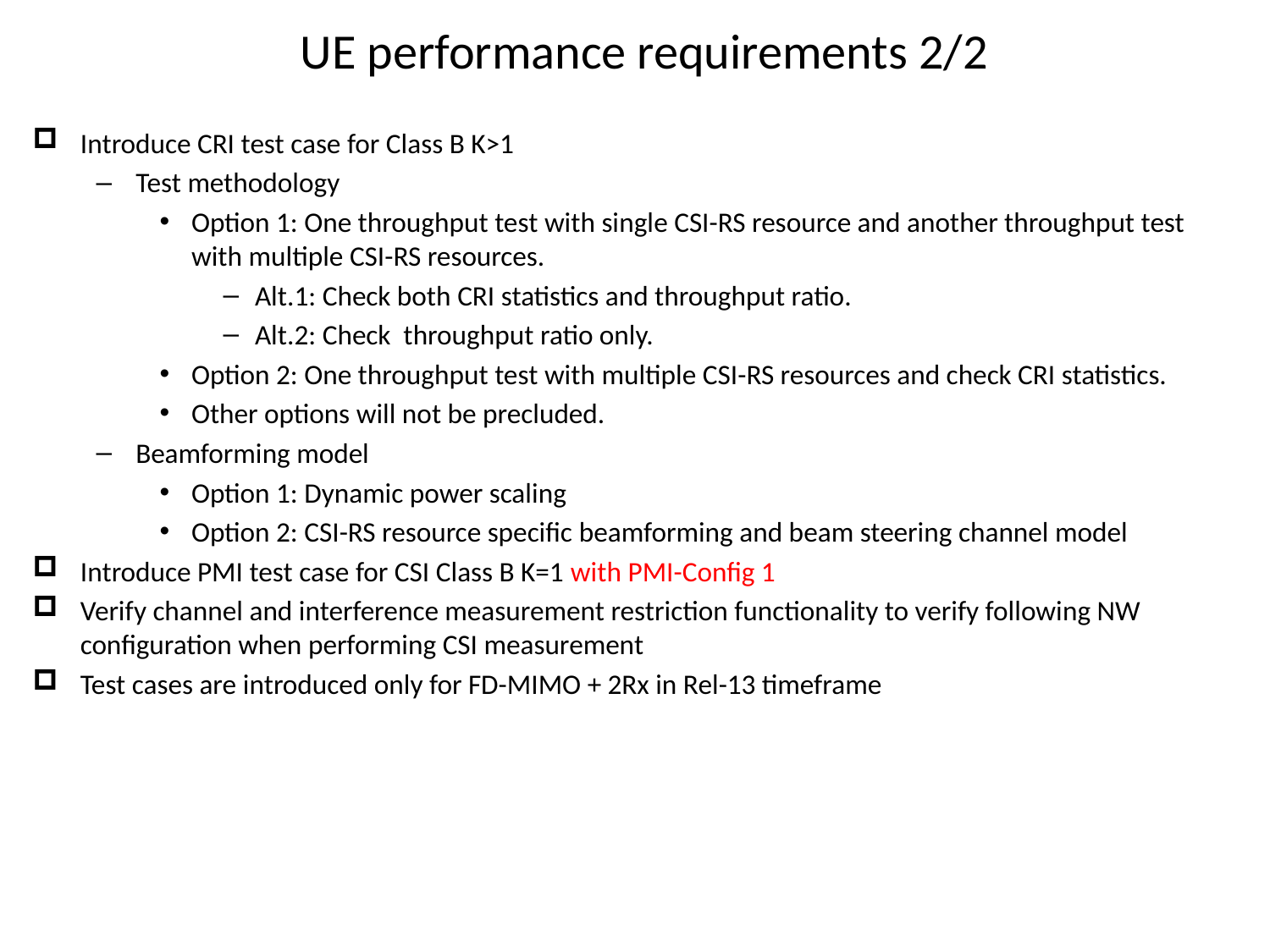

UE performance requirements 2/2
Introduce CRI test case for Class B K>1
Test methodology
Option 1: One throughput test with single CSI-RS resource and another throughput test with multiple CSI-RS resources.
Alt.1: Check both CRI statistics and throughput ratio.
Alt.2: Check  throughput ratio only.
Option 2: One throughput test with multiple CSI-RS resources and check CRI statistics.
Other options will not be precluded.
Beamforming model
Option 1: Dynamic power scaling
Option 2: CSI-RS resource specific beamforming and beam steering channel model
Introduce PMI test case for CSI Class B K=1 with PMI-Config 1
Verify channel and interference measurement restriction functionality to verify following NW configuration when performing CSI measurement
Test cases are introduced only for FD-MIMO + 2Rx in Rel-13 timeframe